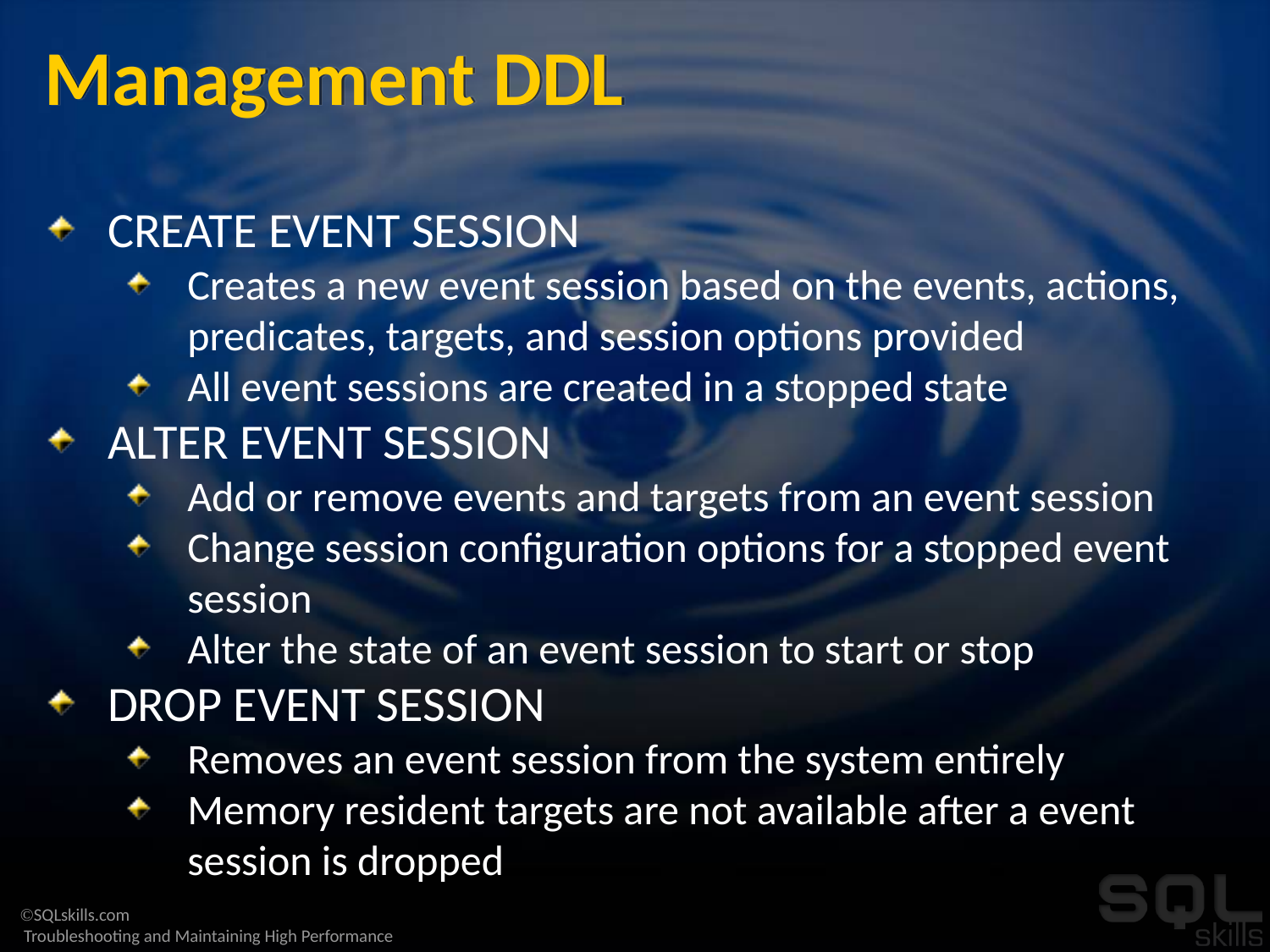

# Management DDL
CREATE EVENT SESSION
Creates a new event session based on the events, actions, predicates, targets, and session options provided
All event sessions are created in a stopped state
ALTER EVENT SESSION
Add or remove events and targets from an event session
Change session configuration options for a stopped event session
Alter the state of an event session to start or stop
DROP EVENT SESSION
Removes an event session from the system entirely
Memory resident targets are not available after a event session is dropped